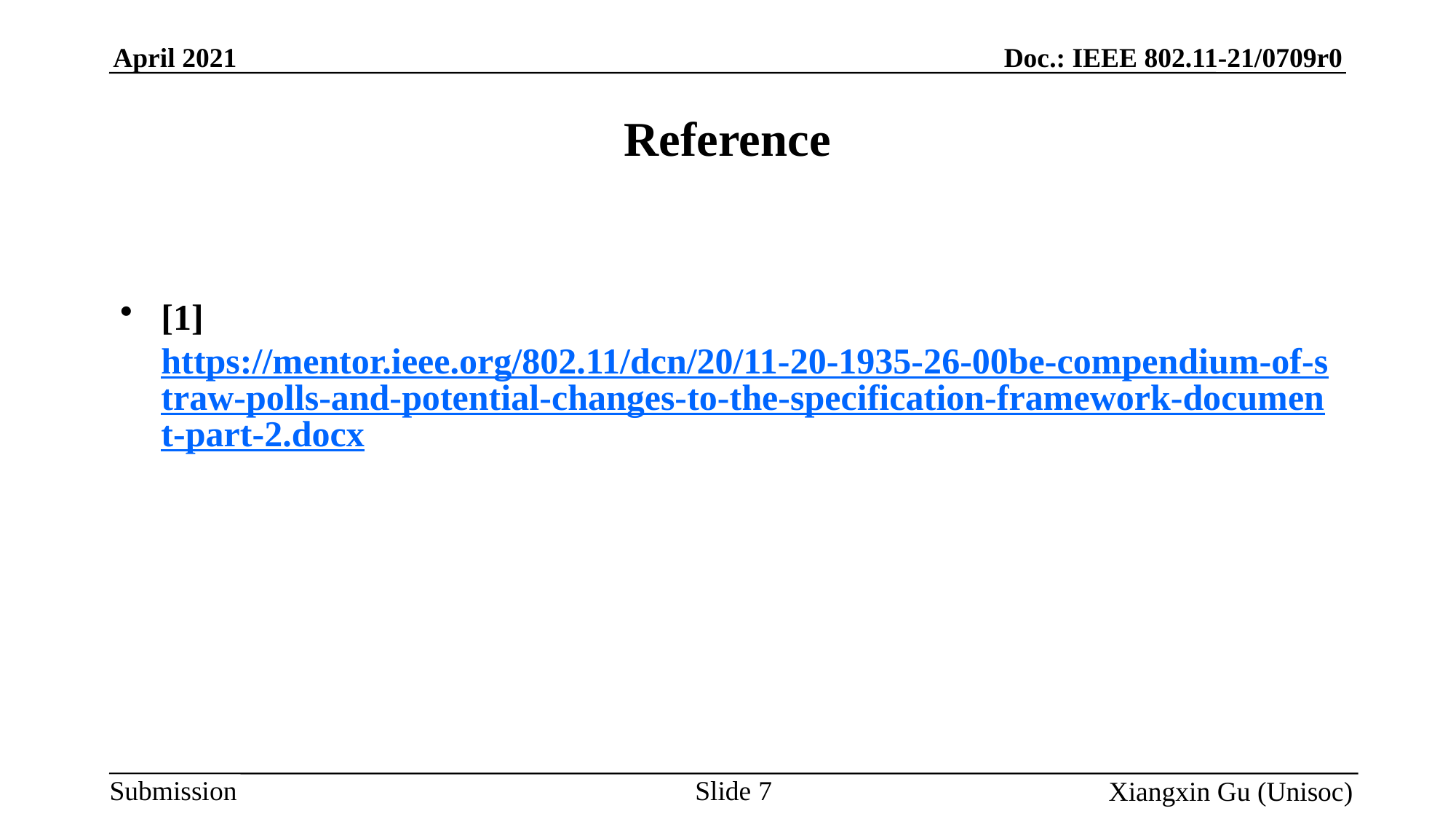

# Reference
[1] https://mentor.ieee.org/802.11/dcn/20/11-20-1935-26-00be-compendium-of-straw-polls-and-potential-changes-to-the-specification-framework-document-part-2.docx
Slide 7
Xiangxin Gu (Unisoc)